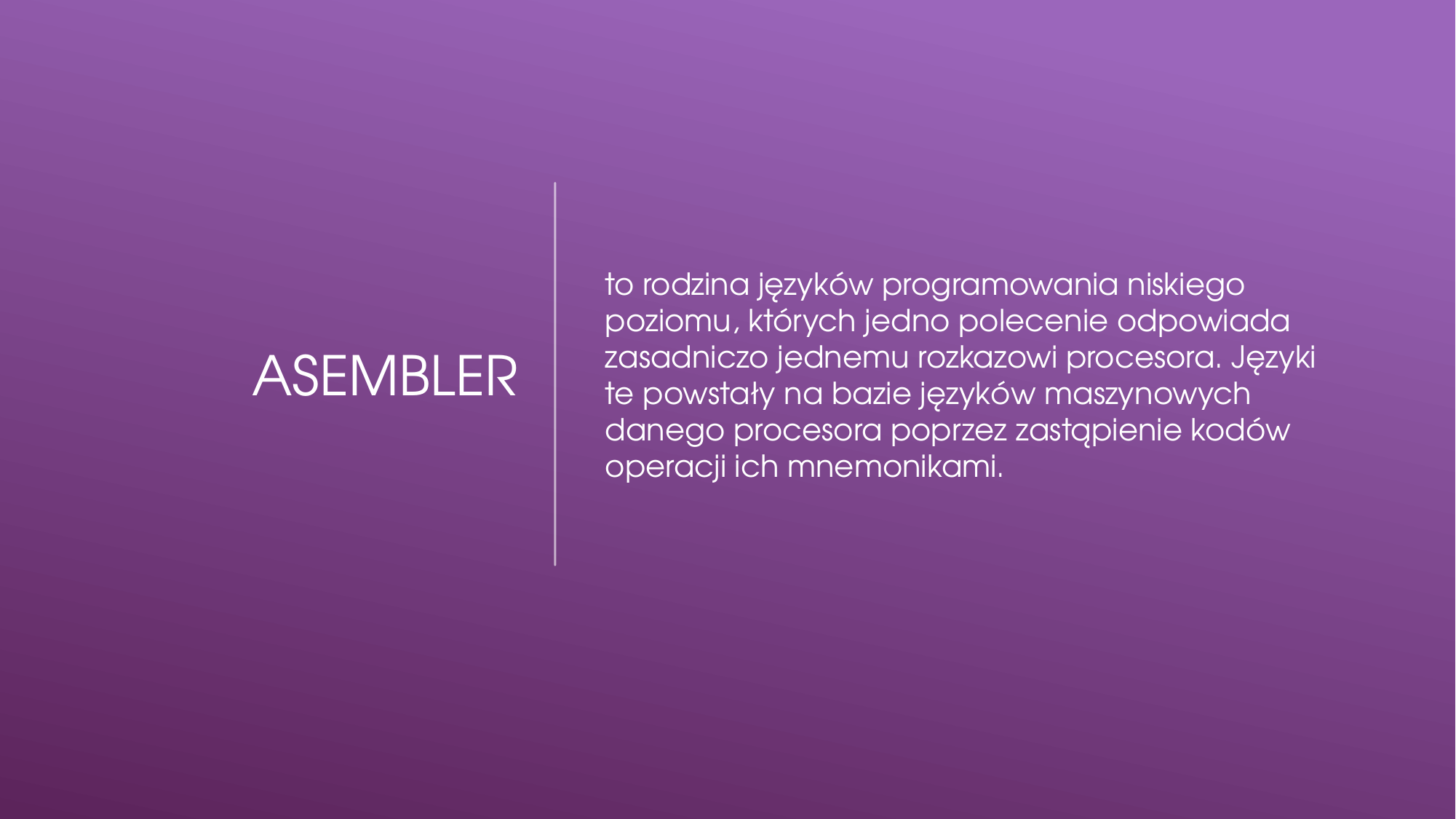

# Asembler
to rodzina języków programowania niskiego poziomu, których jedno polecenie odpowiada zasadniczo jednemu rozkazowi procesora. Języki te powstały na bazie języków maszynowych danego procesora poprzez zastąpienie kodów operacji ich mnemonikami.